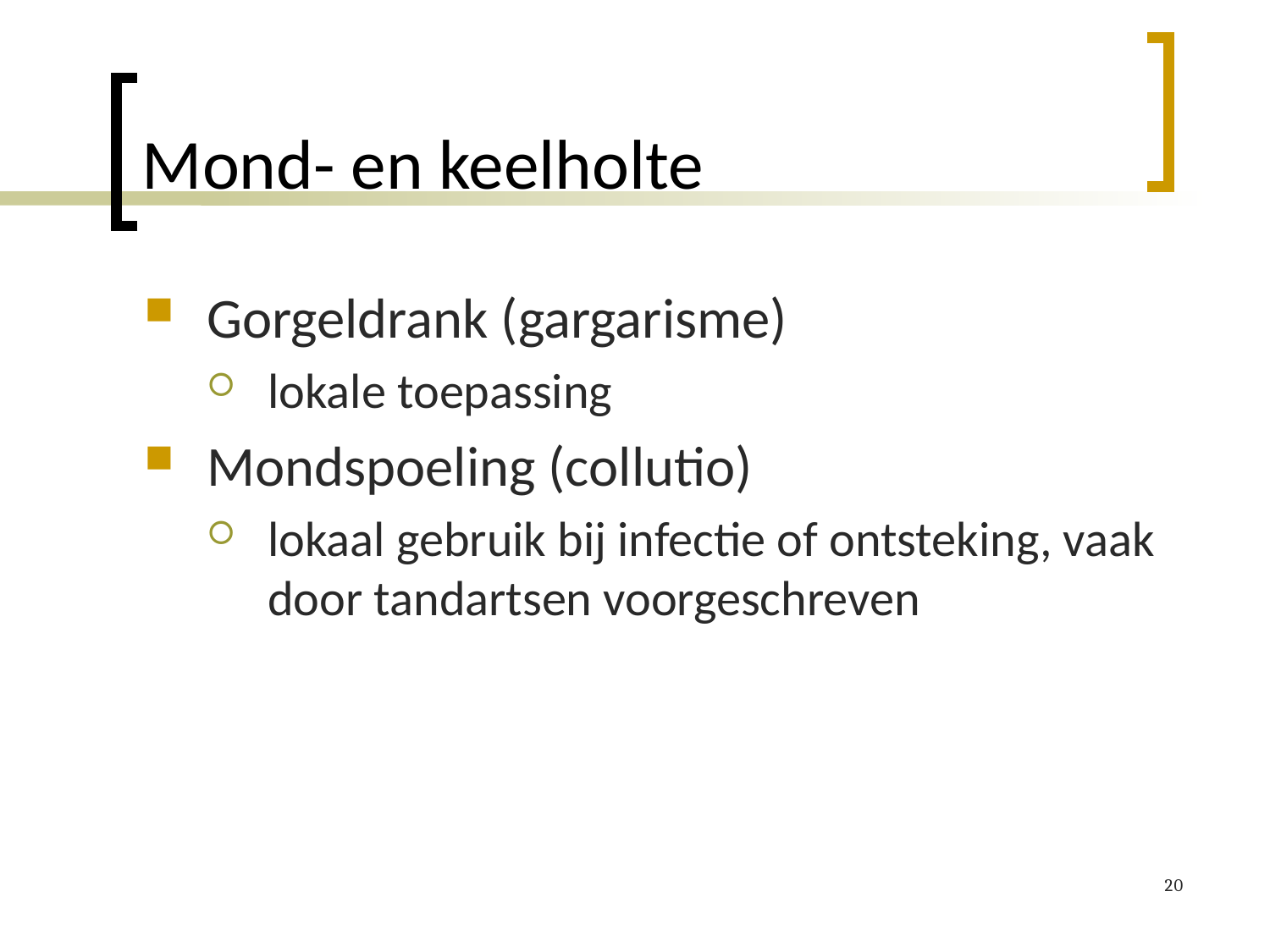

# Mond- en keelholte
Gorgeldrank (gargarisme)
lokale toepassing
Mondspoeling (collutio)
lokaal gebruik bij infectie of ontsteking, vaak door tandartsen voorgeschreven

20